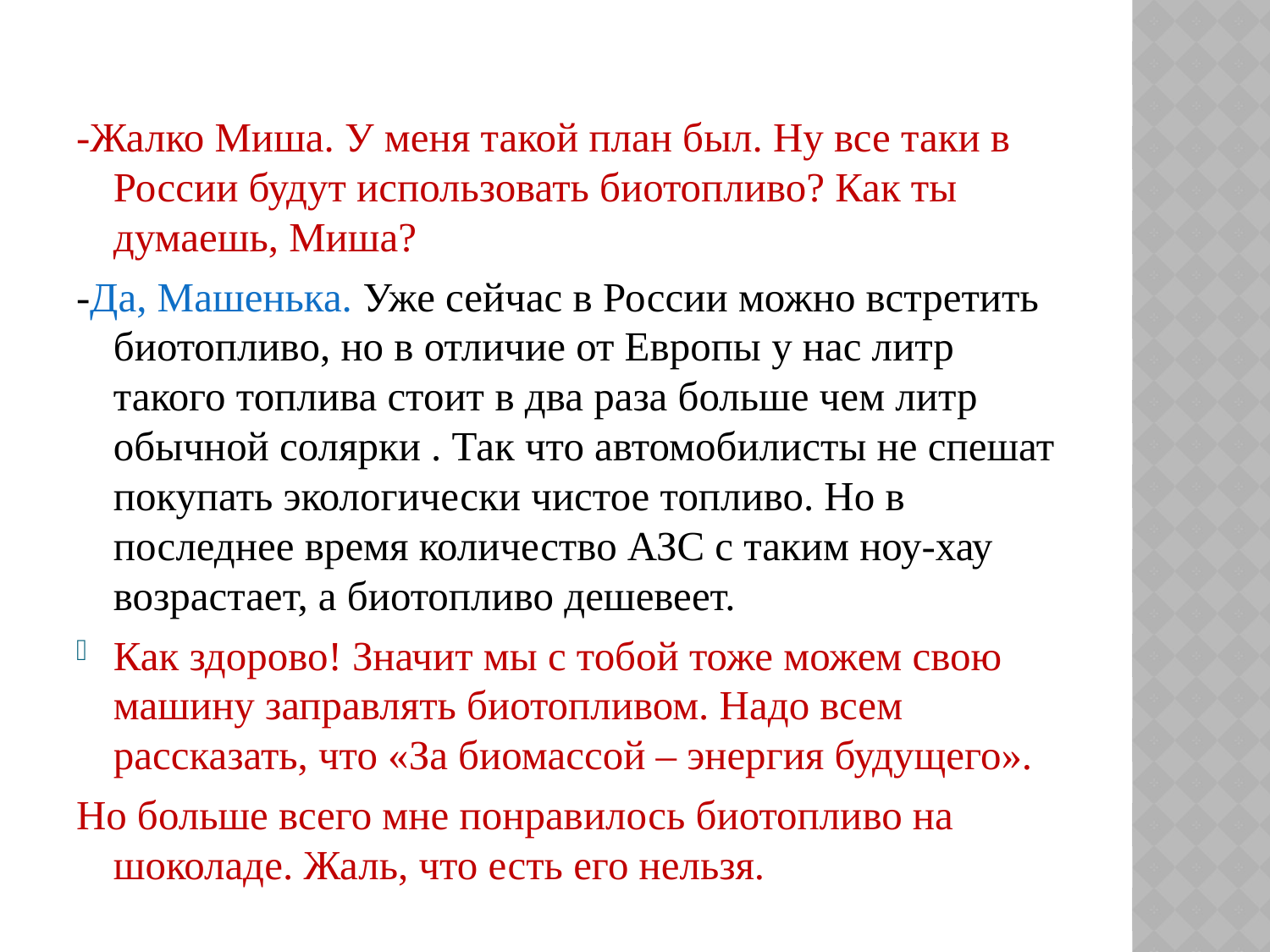

-Жалко Миша. У меня такой план был. Ну все таки в России будут использовать биотопливо? Как ты думаешь, Миша?
-Да, Машенька. Уже сейчас в России можно встретить биотопливо, но в отличие от Европы у нас литр такого топлива стоит в два раза больше чем литр обычной солярки . Так что автомобилисты не спешат покупать экологически чистое топливо. Но в последнее время количество АЗС с таким ноу-хау возрастает, а биотопливо дешевеет.
Как здорово! Значит мы с тобой тоже можем свою машину заправлять биотопливом. Надо всем рассказать, что «За биомассой – энергия будущего».
Но больше всего мне понравилось биотопливо на шоколаде. Жаль, что есть его нельзя.